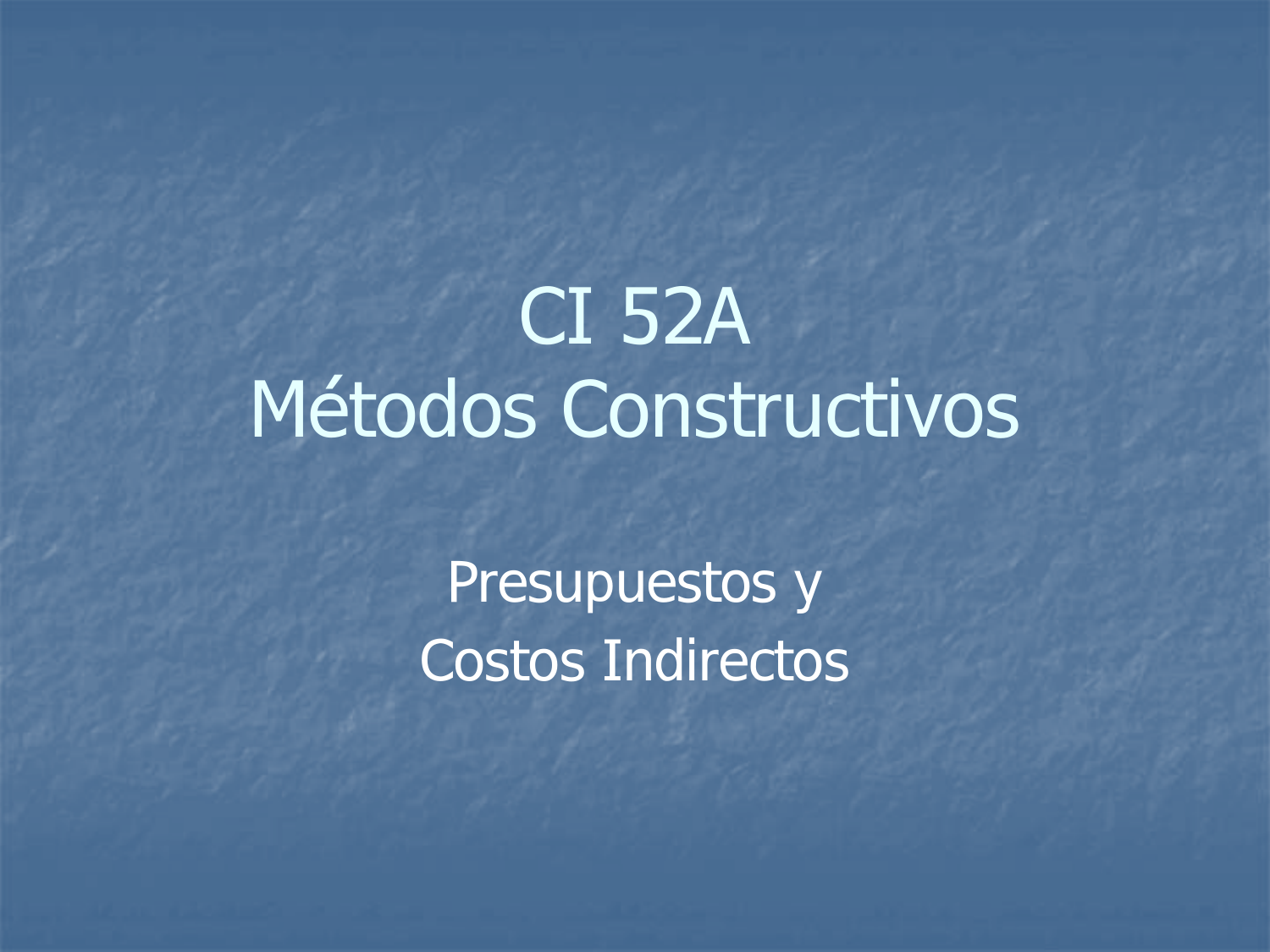

# CI 52A Métodos Constructivos
Presupuestos y
Costos Indirectos